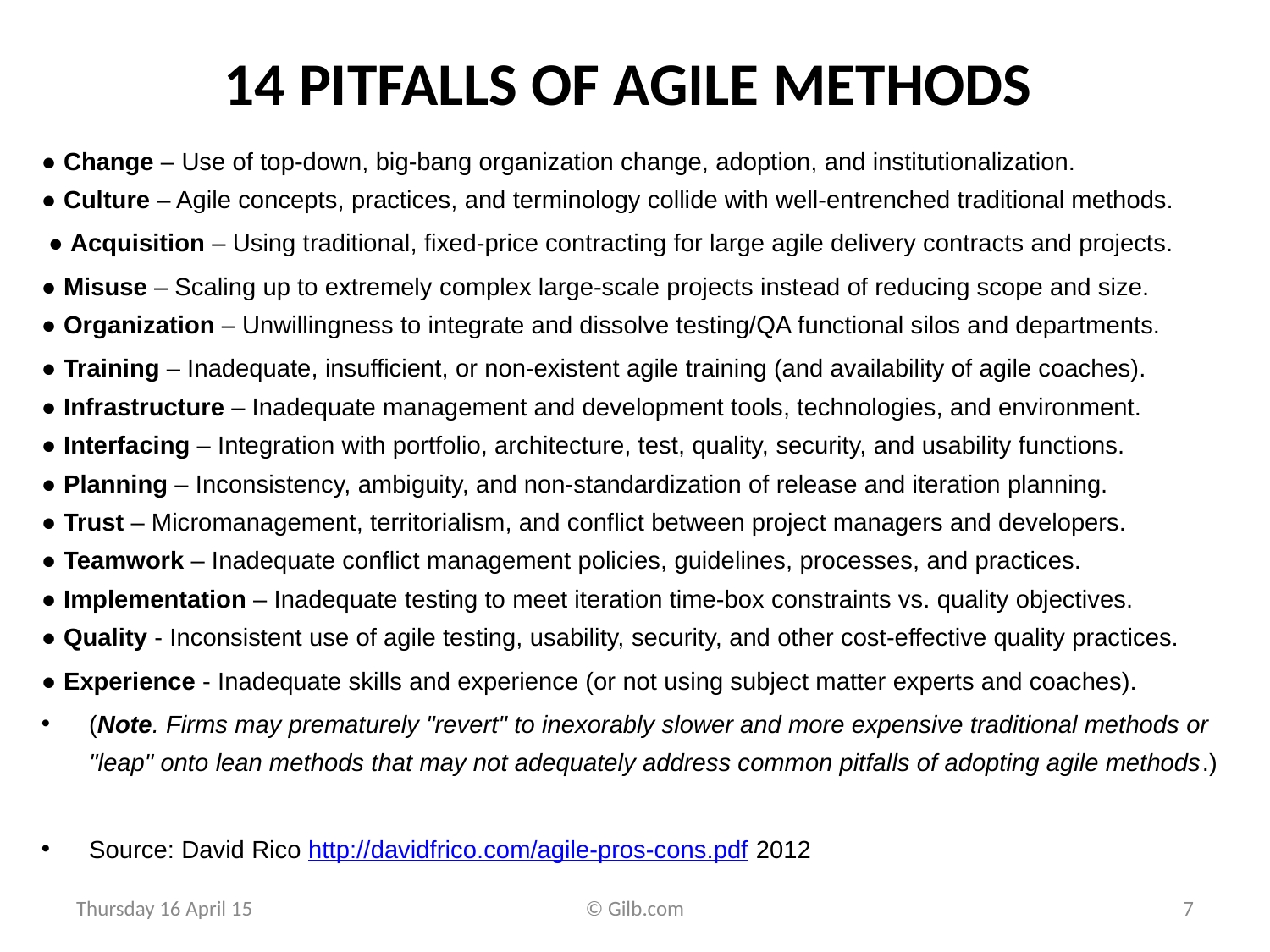

# 14 PITFALLS OF AGILE METHODS
● Change – Use of top-down, big-bang organization change, adoption, and institutionalization.
● Culture – Agile concepts, practices, and terminology collide with well-entrenched traditional methods.
 ● Acquisition – Using traditional, fixed-price contracting for large agile delivery contracts and projects.
● Misuse – Scaling up to extremely complex large-scale projects instead of reducing scope and size.
● Organization – Unwillingness to integrate and dissolve testing/QA functional silos and departments.
● Training – Inadequate, insufficient, or non-existent agile training (and availability of agile coaches).
● Infrastructure – Inadequate management and development tools, technologies, and environment.
● Interfacing – Integration with portfolio, architecture, test, quality, security, and usability functions.
● Planning – Inconsistency, ambiguity, and non-standardization of release and iteration planning.
● Trust – Micromanagement, territorialism, and conflict between project managers and developers.
● Teamwork – Inadequate conflict management policies, guidelines, processes, and practices.
● Implementation – Inadequate testing to meet iteration time-box constraints vs. quality objectives.
● Quality - Inconsistent use of agile testing, usability, security, and other cost-effective quality practices.
● Experience - Inadequate skills and experience (or not using subject matter experts and coaches).
(Note. Firms may prematurely "revert" to inexorably slower and more expensive traditional methods or "leap" onto lean methods that may not adequately address common pitfalls of adopting agile methods.)

Source: David Rico http://davidfrico.com/agile-pros-cons.pdf 2012
Thursday 16 April 15
© Gilb.com
7